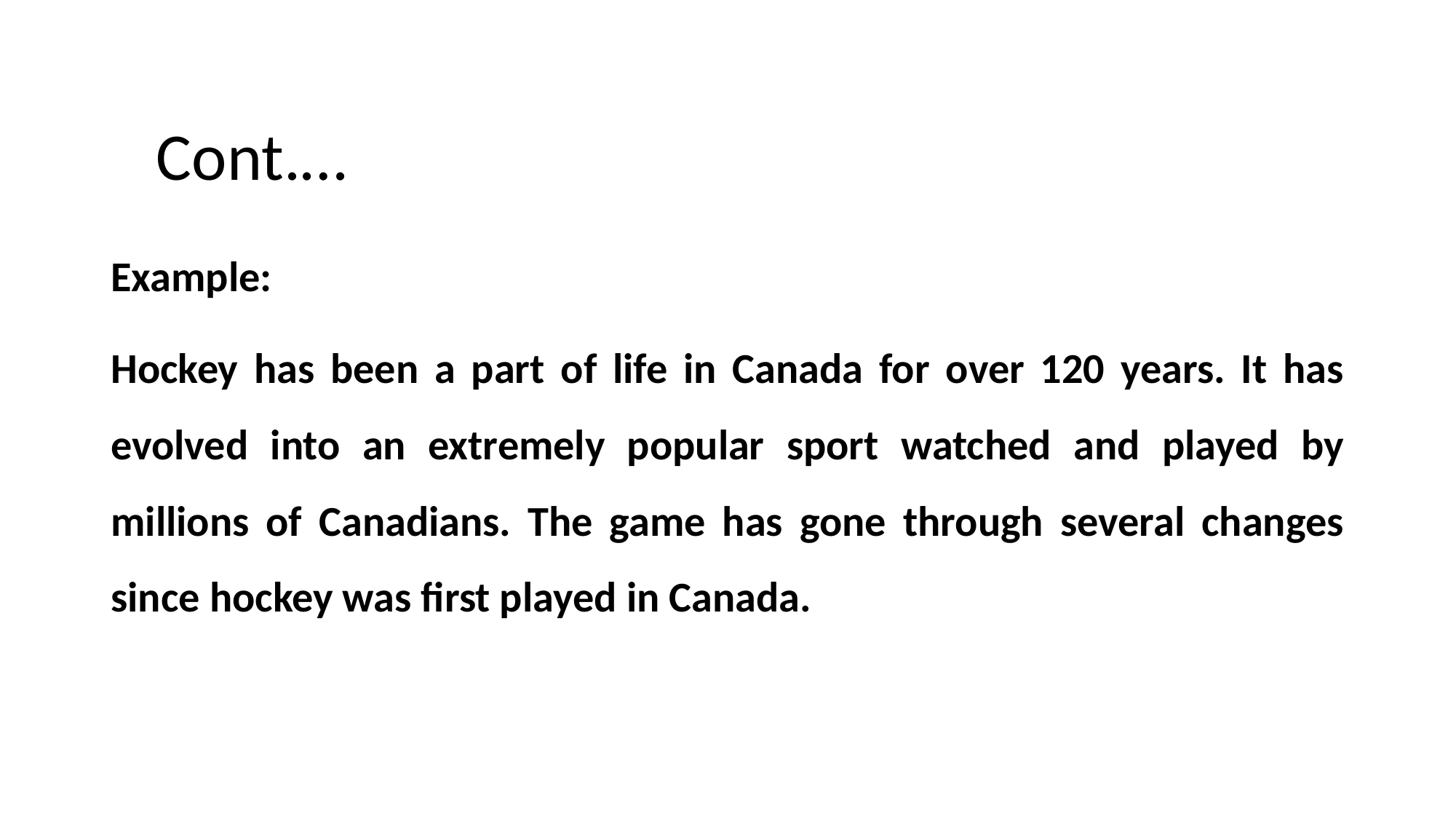

# Cont.…
Example:
Hockey has been a part of life in Canada for over 120 years. It has evolved into an extremely popular sport watched and played by millions of Canadians. The game has gone through several changes since hockey was first played in Canada.